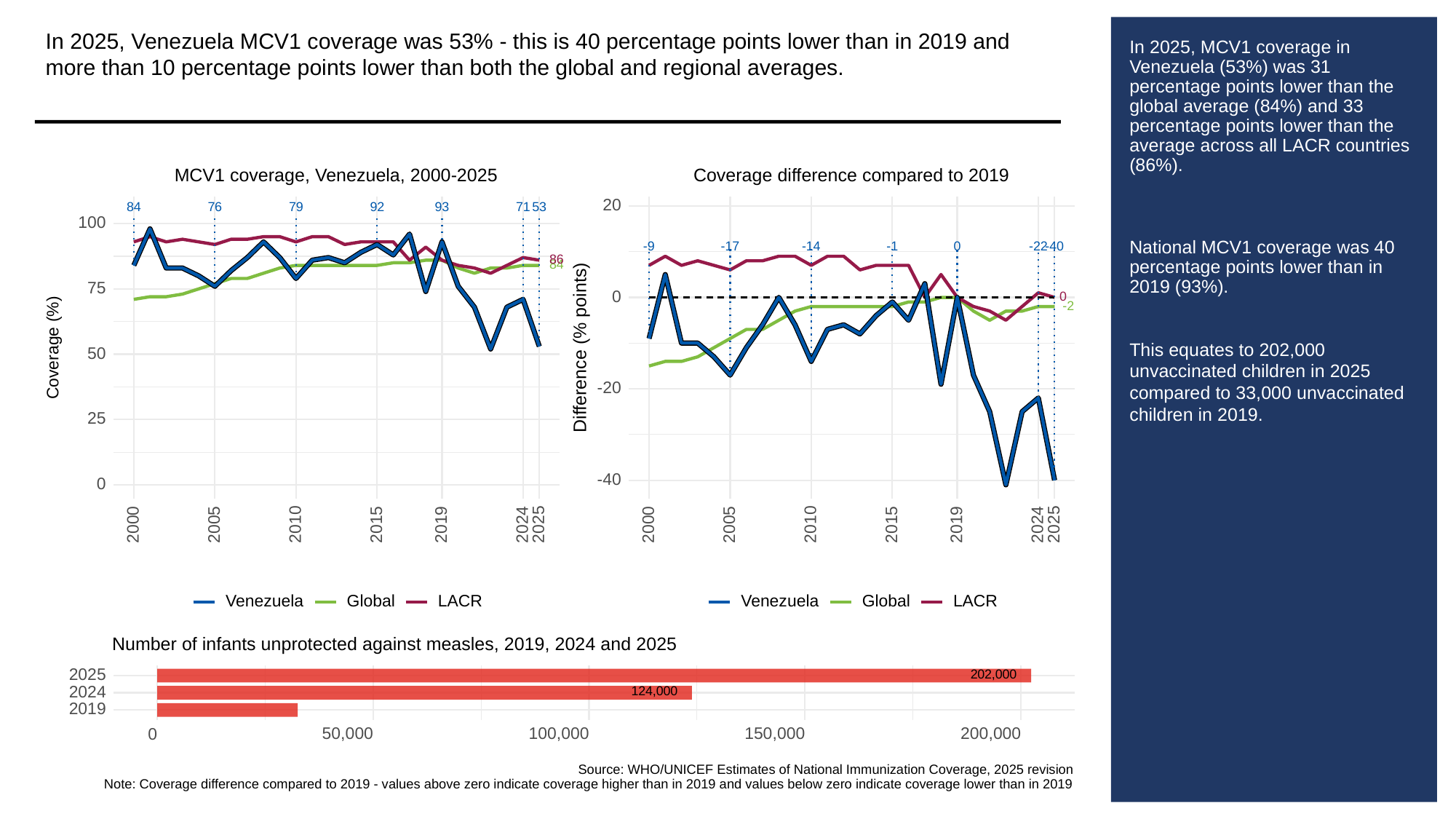

In 2025, Venezuela MCV1 coverage was 53% - this is 40 percentage points lower than in 2019 and more than 10 percentage points lower than both the global and regional averages.
# In 2025, MCV1 coverage in Venezuela (53%) was 31 percentage points lower than the global average (84%) and 33 percentage points lower than the average across all LACR countries (86%).

National MCV1 coverage was 40 percentage points lower than in 2019 (93%).

This equates to 202,000 unvaccinated children in 2025 compared to 33,000 unvaccinated children in 2019.

MCV1 coverage, Venezuela, 2000-2025
Coverage difference compared to 2019

20
93
53
84
76
79
92
71

100

-9
0
-40
-17
-14
-1
-22

86

84

75

0
0

-2

Difference (% points)
Coverage (%)

50

-20

25

-40
0

2000
2005
2010
2015
2019
2024
2025
2000
2005
2010
2015
2019
2024
2025
Global
LACR
Global
LACR
Venezuela
Venezuela

Number of infants unprotected against measles, 2019, 2024 and 2025

202,000
2025

124,000
2024

2019

50,000
100,000
150,000
200,000
0
Source: WHO/UNICEF Estimates of National Immunization Coverage, 2025 revision
Note: Coverage difference compared to 2019 - values above zero indicate coverage higher than in 2019 and values below zero indicate coverage lower than in 2019